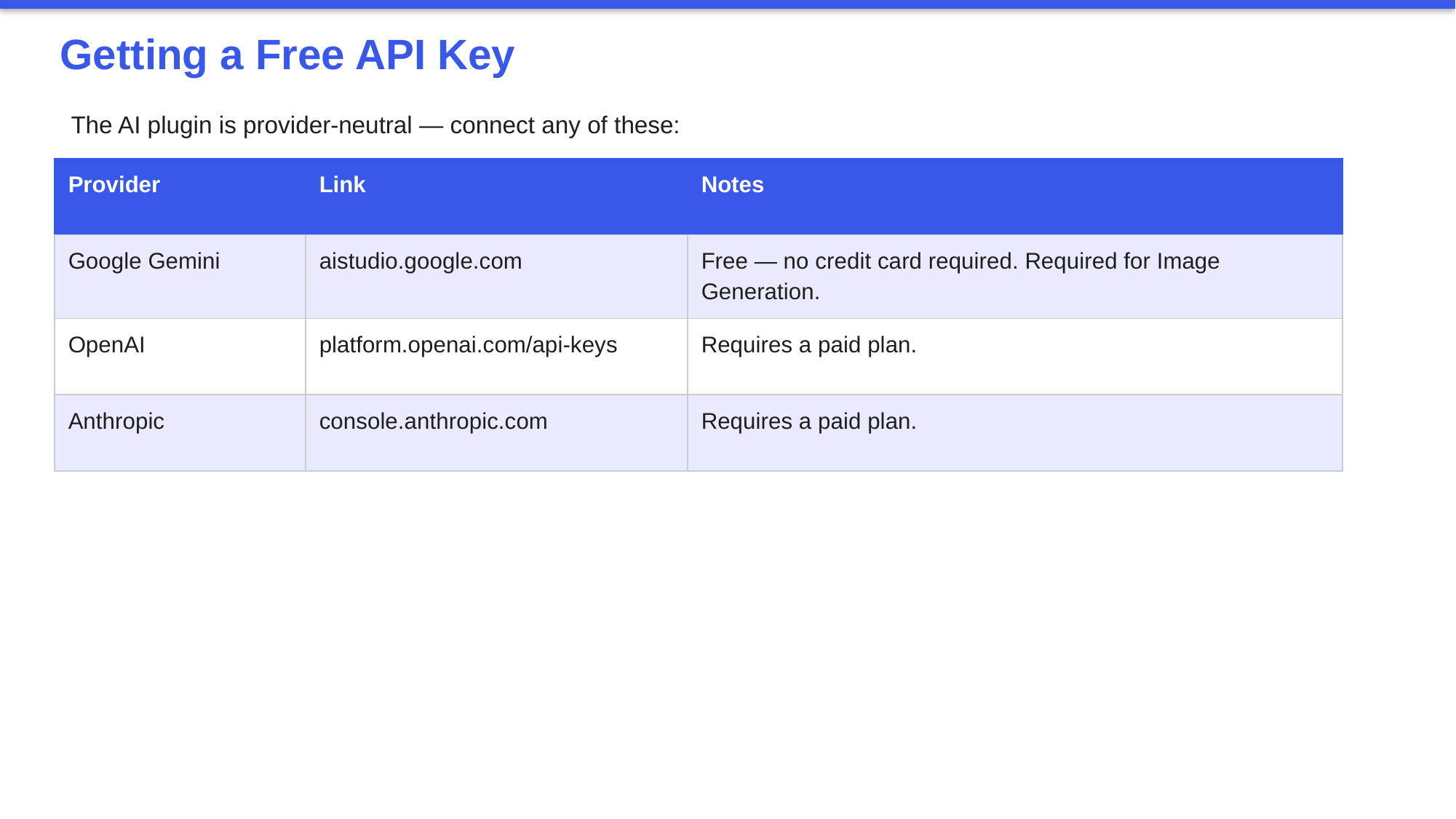

Getting a Free API Key
The AI plugin is provider-neutral — connect any of these:
| Provider | Link | Notes |
| --- | --- | --- |
| Google Gemini | aistudio.google.com | Free — no credit card required. Required for Image Generation. |
| OpenAI | platform.openai.com/api-keys | Requires a paid plan. |
| Anthropic | console.anthropic.com | Requires a paid plan. |